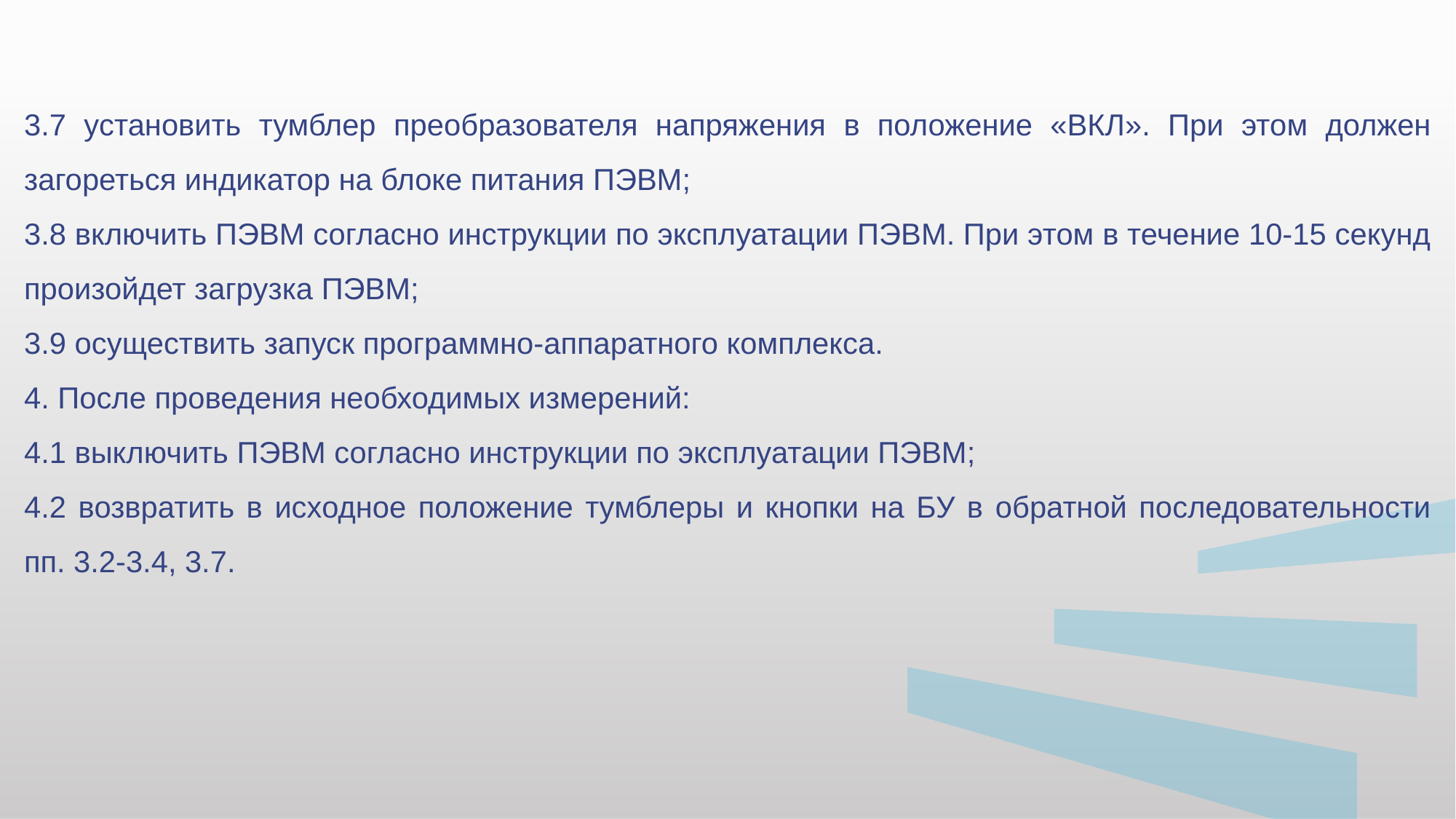

3.7 установить тумблер преобразователя напряжения в положение «ВКЛ». При этом должен загореться индикатор на блоке питания ПЭВМ;
3.8 включить ПЭВМ согласно инструкции по эксплуатации ПЭВМ. При этом в течение 10-15 секунд произойдет загрузка ПЭВМ;
3.9 осуществить запуск программно-аппаратного комплекса.
4. После проведения необходимых измерений:
4.1 выключить ПЭВМ согласно инструкции по эксплуатации ПЭВМ;
4.2 возвратить в исходное положение тумблеры и кнопки на БУ в обратной последовательности пп. 3.2-3.4, 3.7.